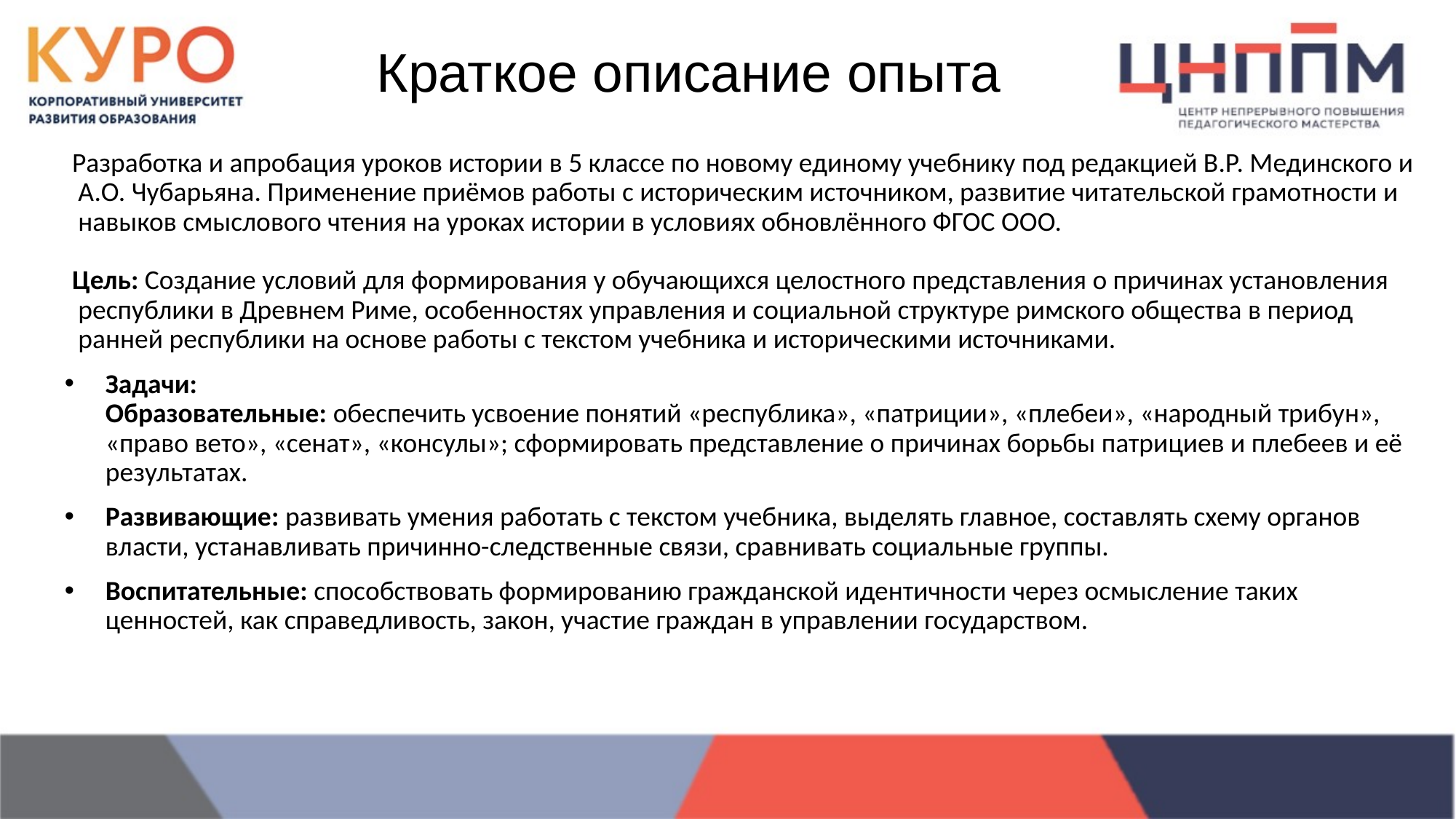

# Краткое описание опыта
Разработка и апробация уроков истории в 5 классе по новому единому учебнику под редакцией В.Р. Мединского и А.О. Чубарьяна. Применение приёмов работы с историческим источником, развитие читательской грамотности и навыков смыслового чтения на уроках истории в условиях обновлённого ФГОС ООО.

Цель: Создание условий для формирования у обучающихся целостного представления о причинах установления республики в Древнем Риме, особенностях управления и социальной структуре римского общества в период ранней республики на основе работы с текстом учебника и историческими источниками.
Задачи:
Образовательные: обеспечить усвоение понятий «республика», «патриции», «плебеи», «народный трибун», «право вето», «сенат», «консулы»; сформировать представление о причинах борьбы патрициев и плебеев и её результатах.
Развивающие: развивать умения работать с текстом учебника, выделять главное, составлять схему органов власти, устанавливать причинно-следственные связи, сравнивать социальные группы.
Воспитательные: способствовать формированию гражданской идентичности через осмысление таких ценностей, как справедливость, закон, участие граждан в управлении государством.